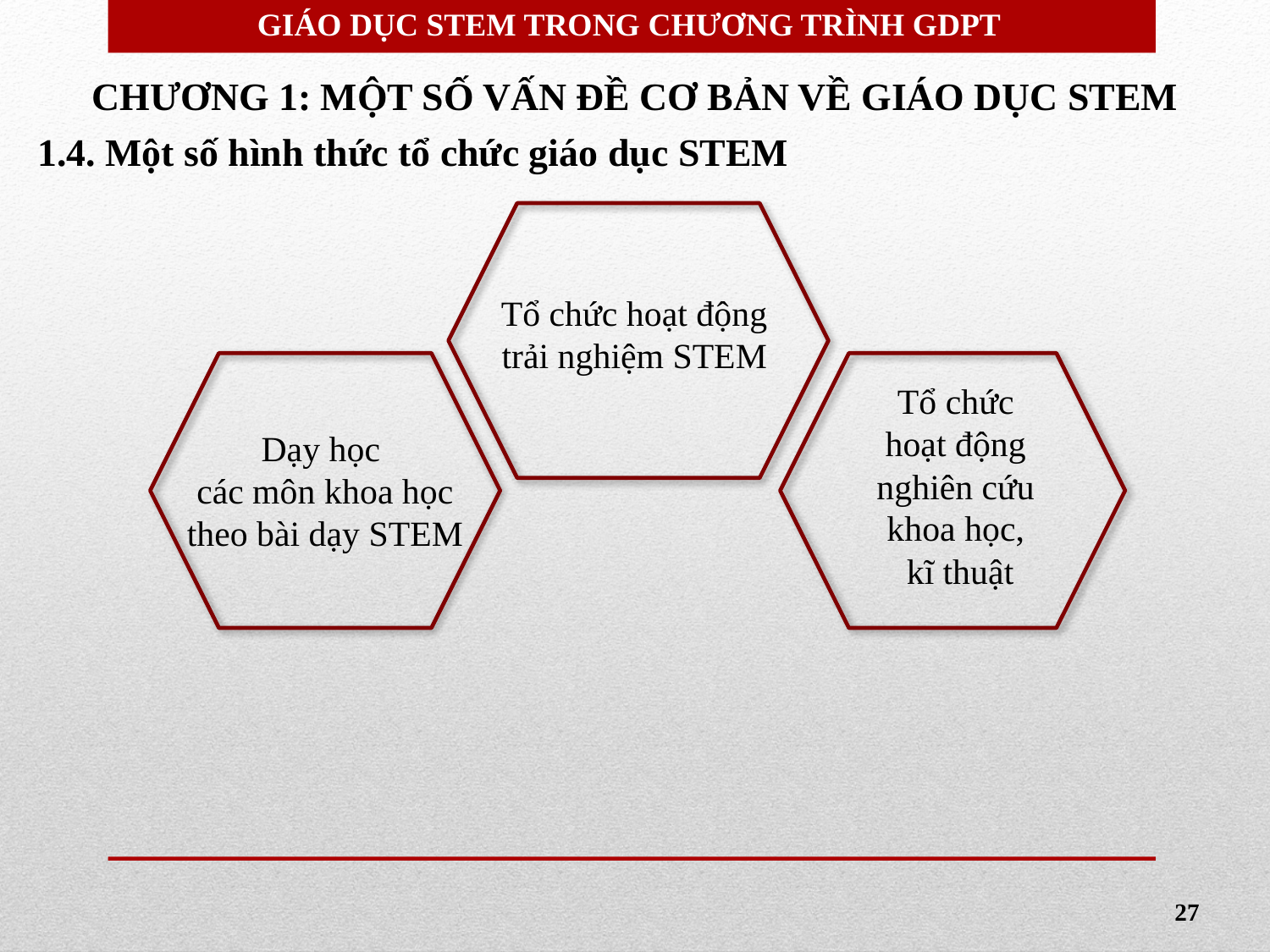

GIÁO DỤC STEM TRONG CHƯƠNG TRÌNH GDPT
CHƯƠNG 1: MỘT SỐ VẤN ĐỀ CƠ BẢN VỀ GIÁO DỤC STEM
1.4. Một số hình thức tổ chức giáo dục STEM

Tổ chức hoạt động trải nghiệm STEM

Tổ chức
hoạt động
nghiên cứu
khoa học,
kĩ thuật
Dạy học
các môn khoa học
theo bài dạy STEM
27